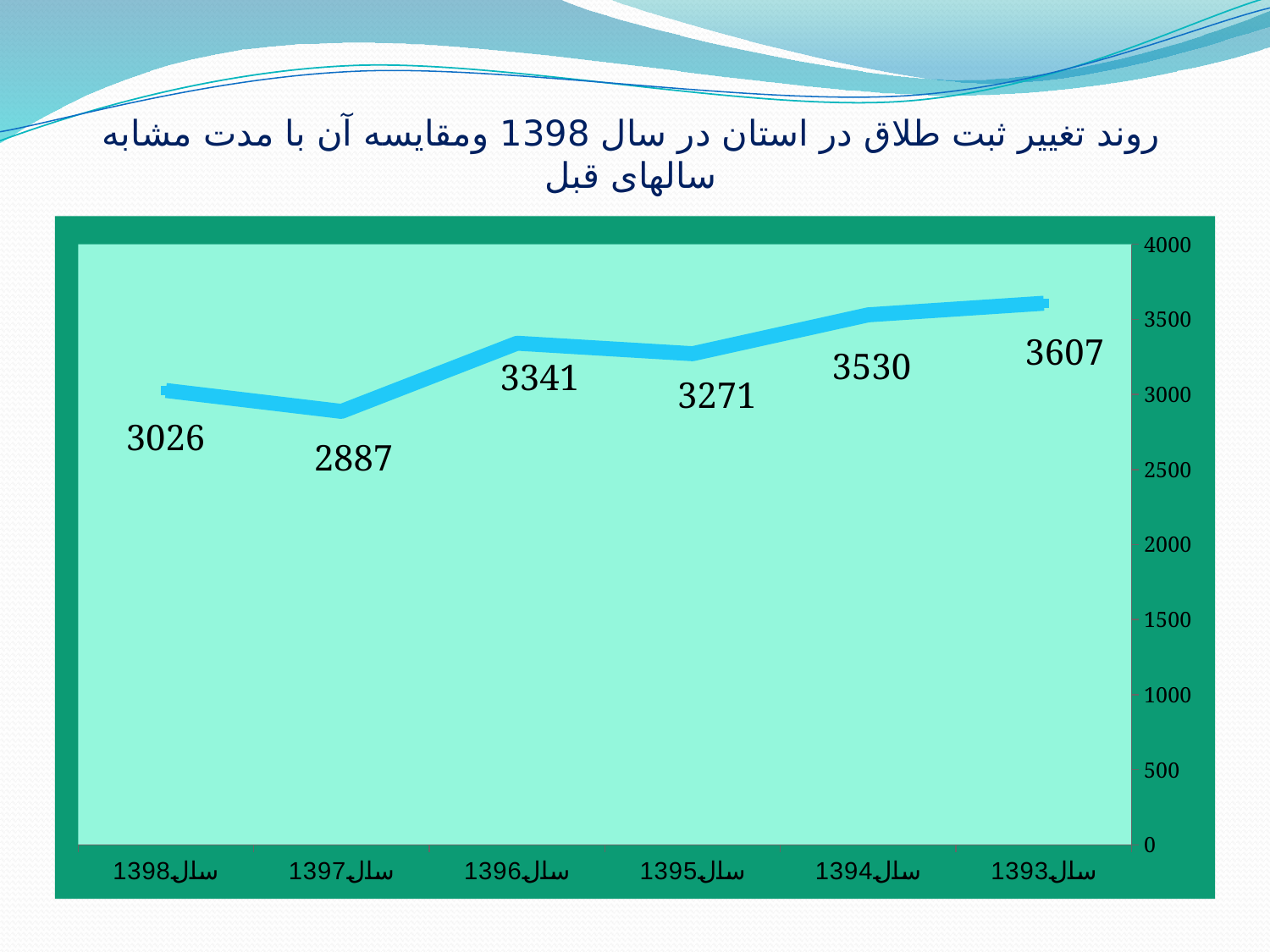

# روند تغییر ثبت طلاق در استان در سال 1398 ومقایسه آن با مدت مشابه سالهای قبل

### Chart

| Category |  |
|---|---|
| سال1393 | 3607.0 |
| سال1394 | 3530.0 |
| سال1395 | 3271.0 |
| سال1396 | 3341.0 |
| سال1397 | 2887.0 |
| سال1398 | 3026.0 |